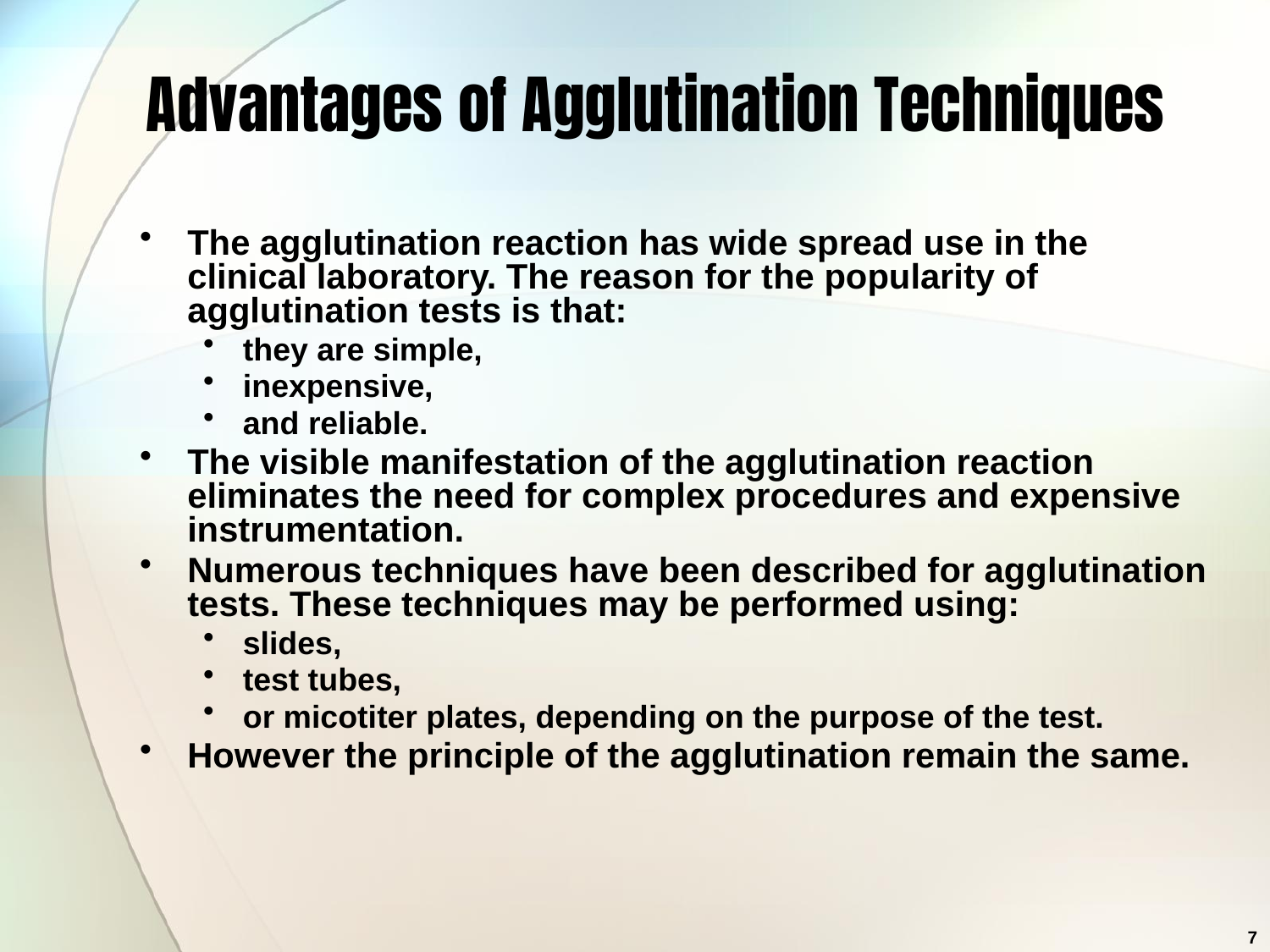

# Advantages of Agglutination Techniques
The agglutination reaction has wide spread use in the clinical laboratory. The reason for the popularity of agglutination tests is that:
they are simple,
inexpensive,
and reliable.
The visible manifestation of the agglutination reaction eliminates the need for complex procedures and expensive instrumentation.
Numerous techniques have been described for agglutination tests. These techniques may be performed using:
slides,
test tubes,
or micotiter plates, depending on the purpose of the test.
However the principle of the agglutination remain the same.
7